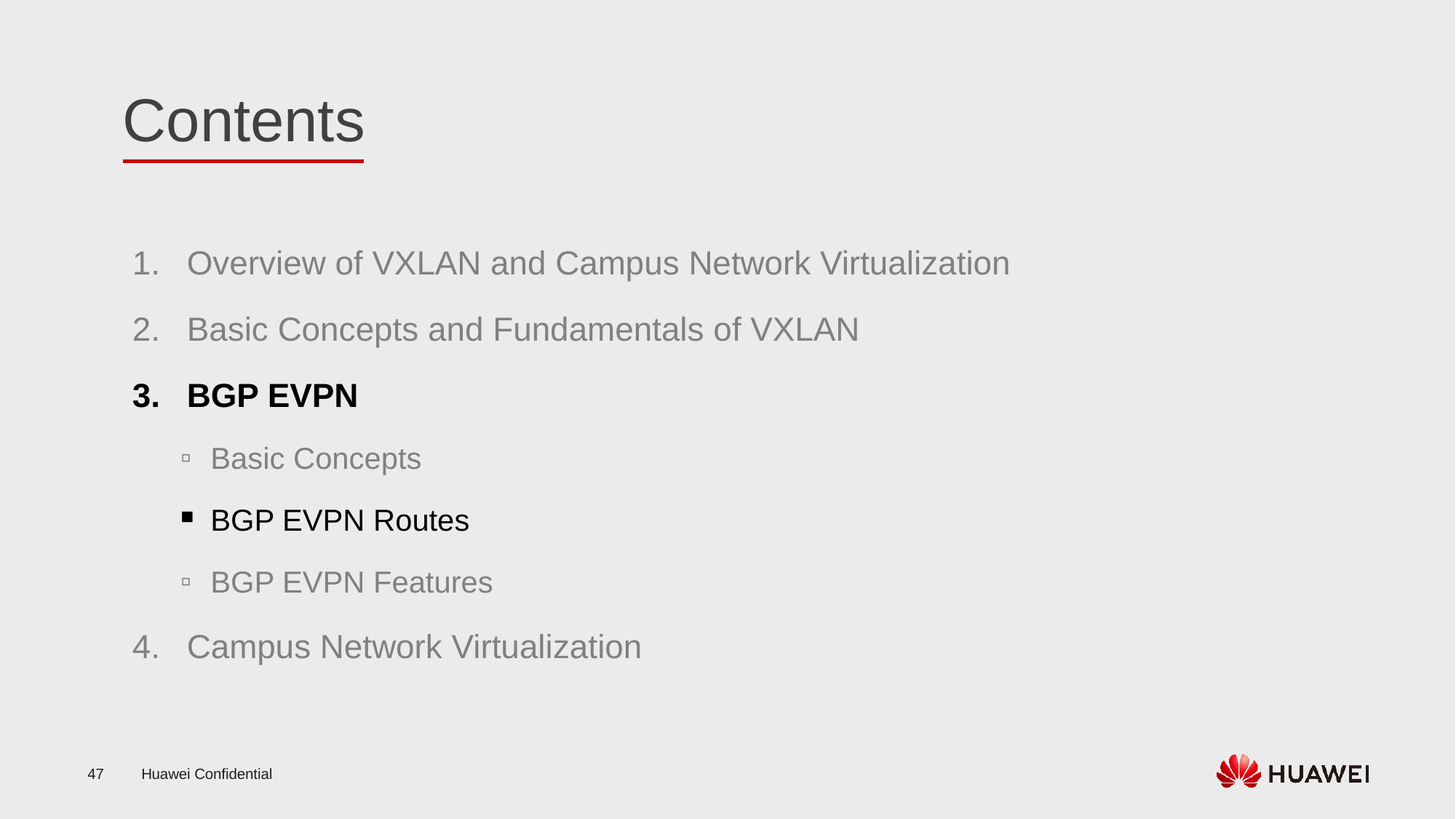

Overview of VXLAN and Campus Network Virtualization
Basic Concepts and Fundamentals of VXLAN
BGP EVPN
Basic Concepts
BGP EVPN Routes
BGP EVPN Features
Campus Network Virtualization